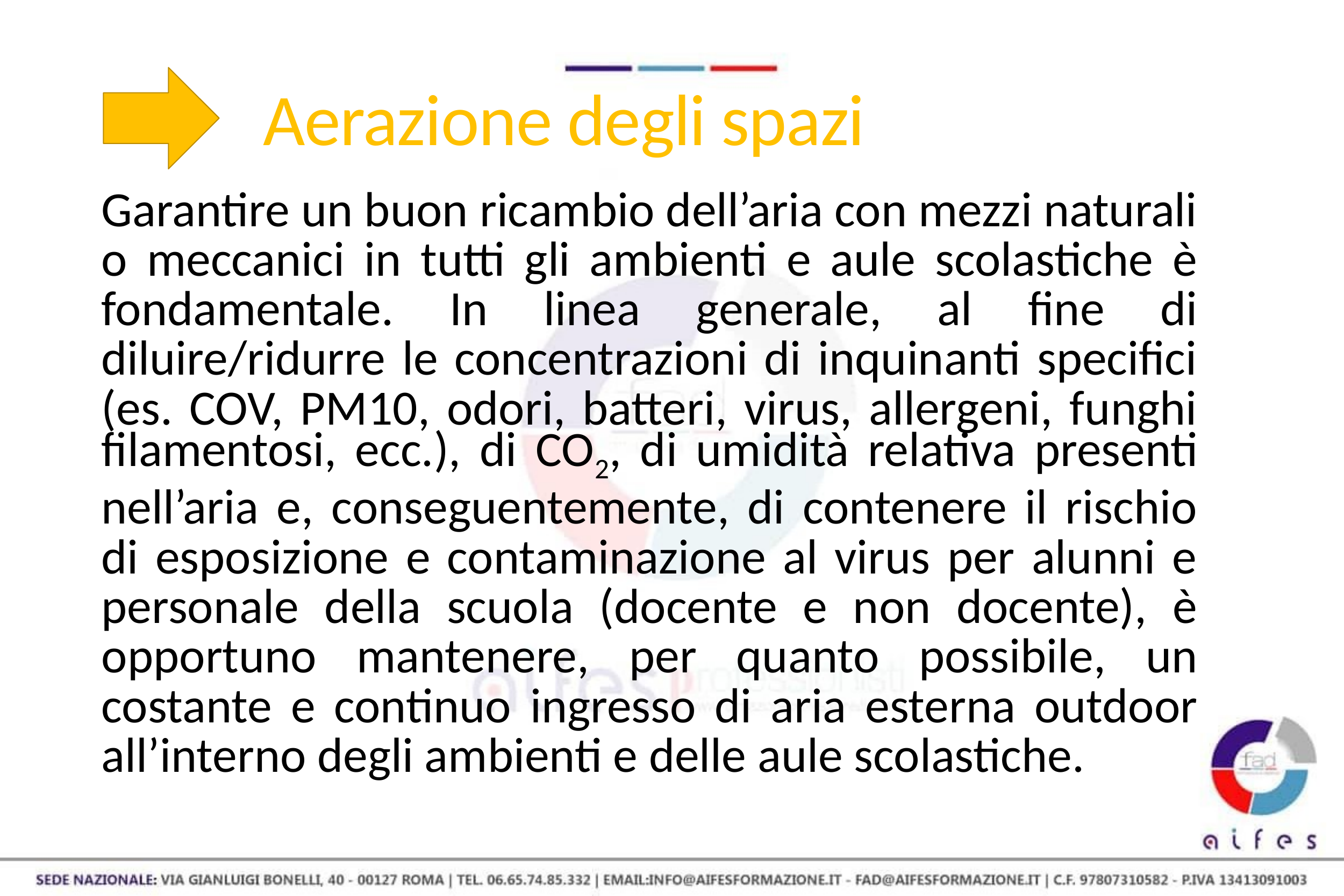

# Aerazione degli spazi
Garantire un buon ricambio dell’aria con mezzi naturali o meccanici in tutti gli ambienti e aule scolastiche è fondamentale. In linea generale, al fine di diluire/ridurre le concentrazioni di inquinanti specifici (es. COV, PM10, odori, batteri, virus, allergeni, funghi filamentosi, ecc.), di CO2, di umidità relativa presenti nell’aria e, conseguentemente, di contenere il rischio di esposizione e contaminazione al virus per alunni e personale della scuola (docente e non docente), è opportuno mantenere, per quanto possibile, un costante e continuo ingresso di aria esterna outdoor all’interno degli ambienti e delle aule scolastiche.